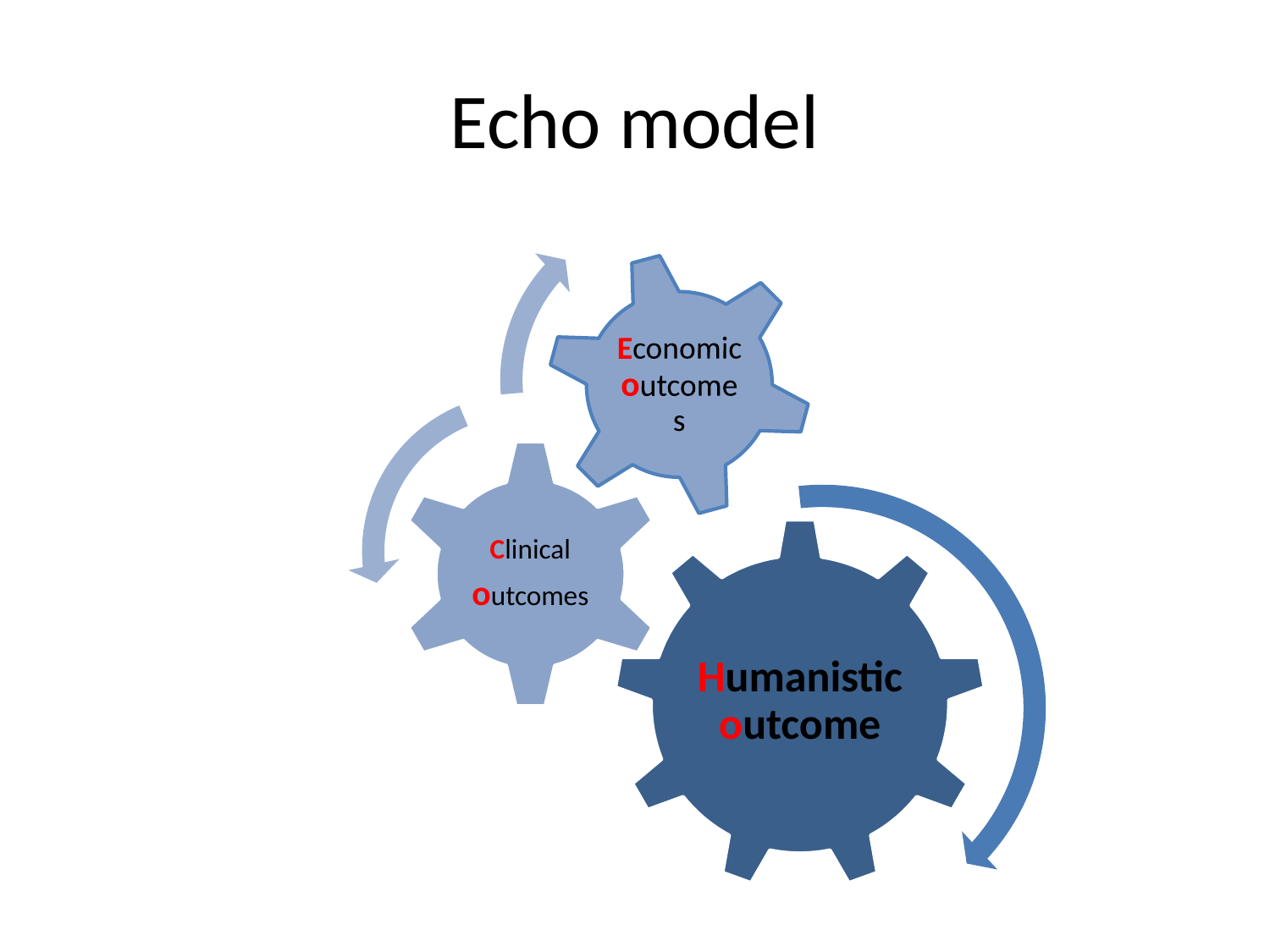

# Echo model
Humanistic outcome
Clinical
outcomes
Economic outcomes